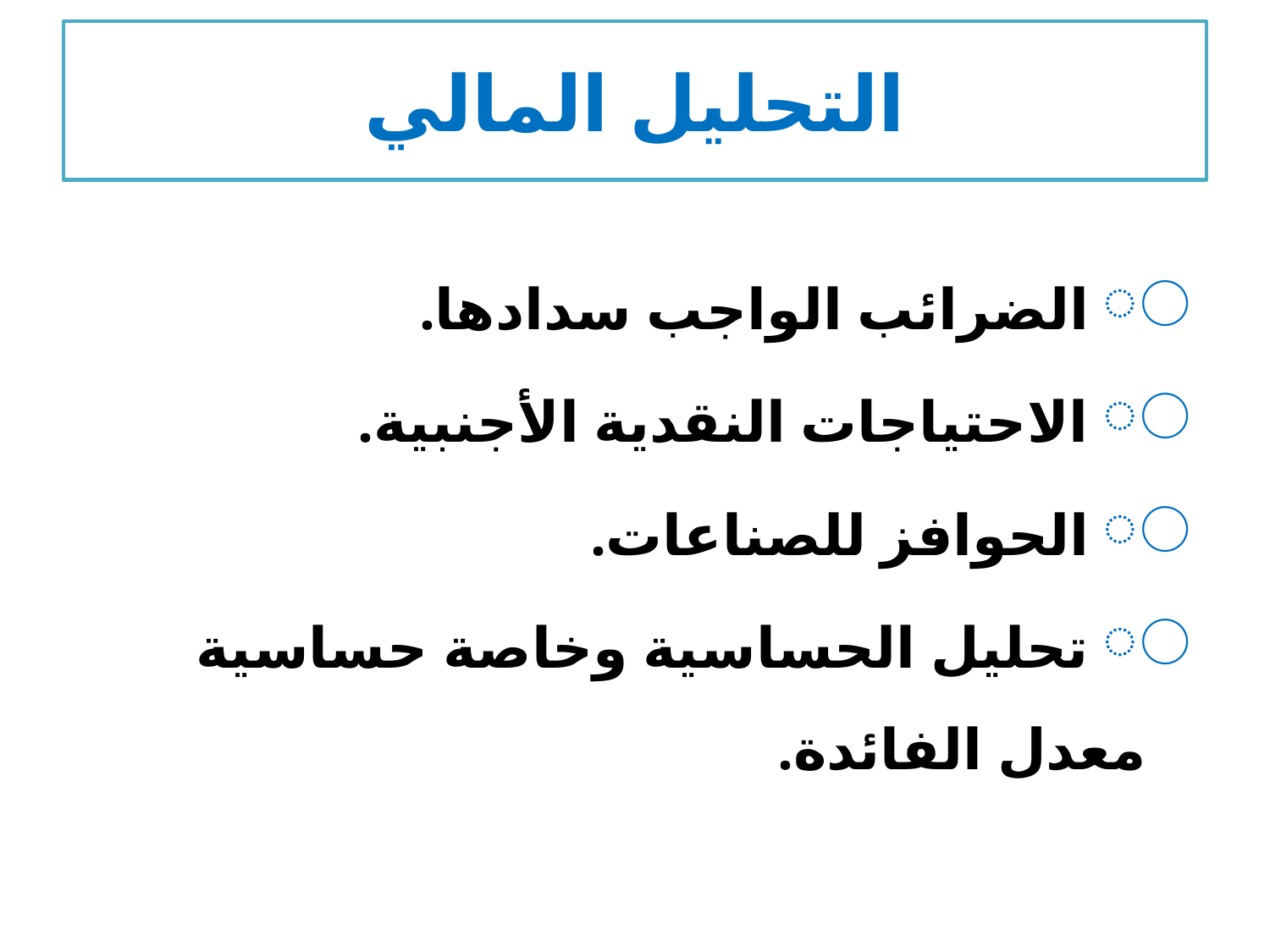

# التحليل المالي
 الضرائب الواجب سدادها.
 الاحتياجات النقدية الأجنبية.
 الحوافز للصناعات.
 تحليل الحساسية وخاصة حساسية معدل الفائدة.